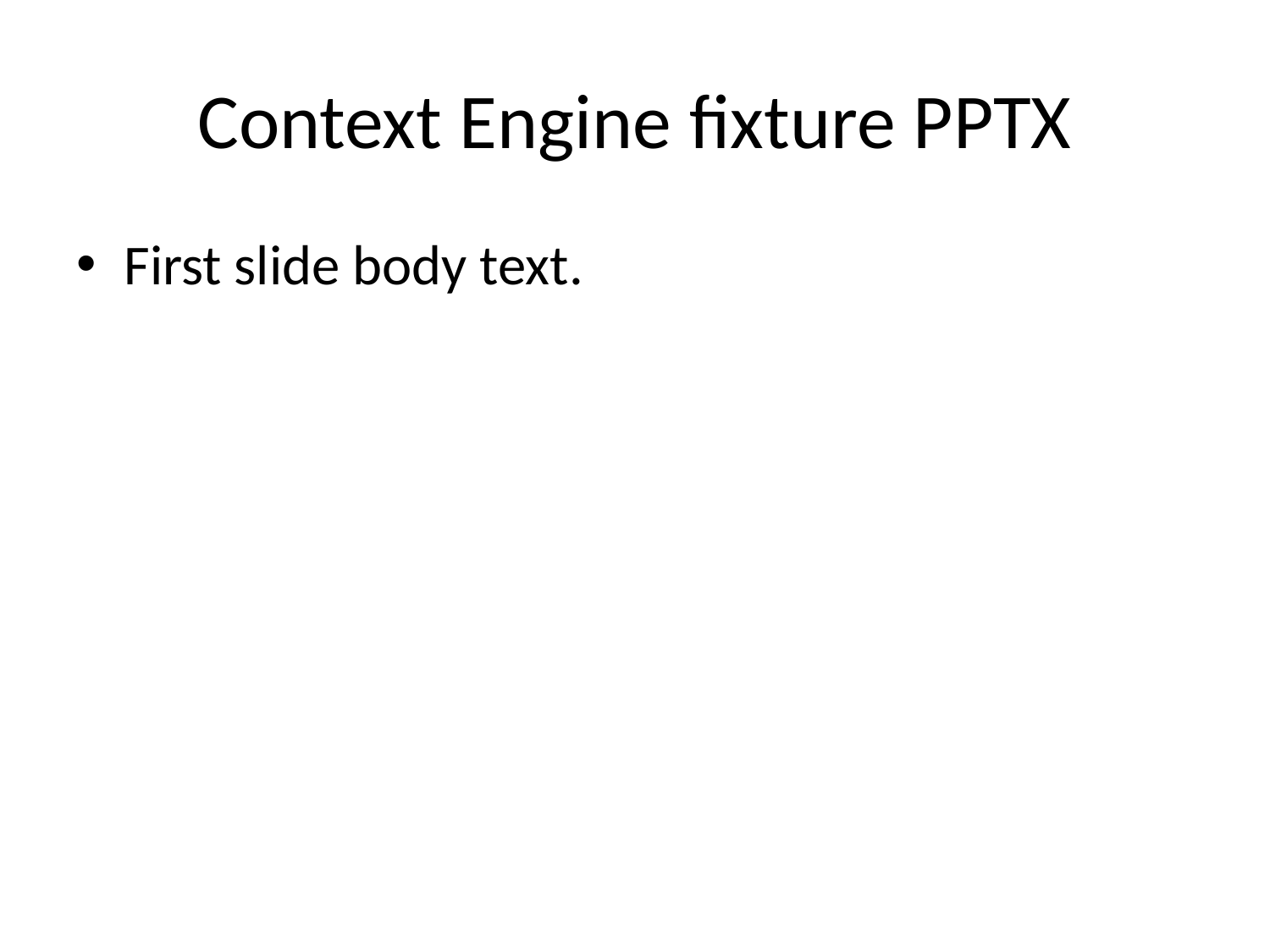

# Context Engine fixture PPTX
First slide body text.